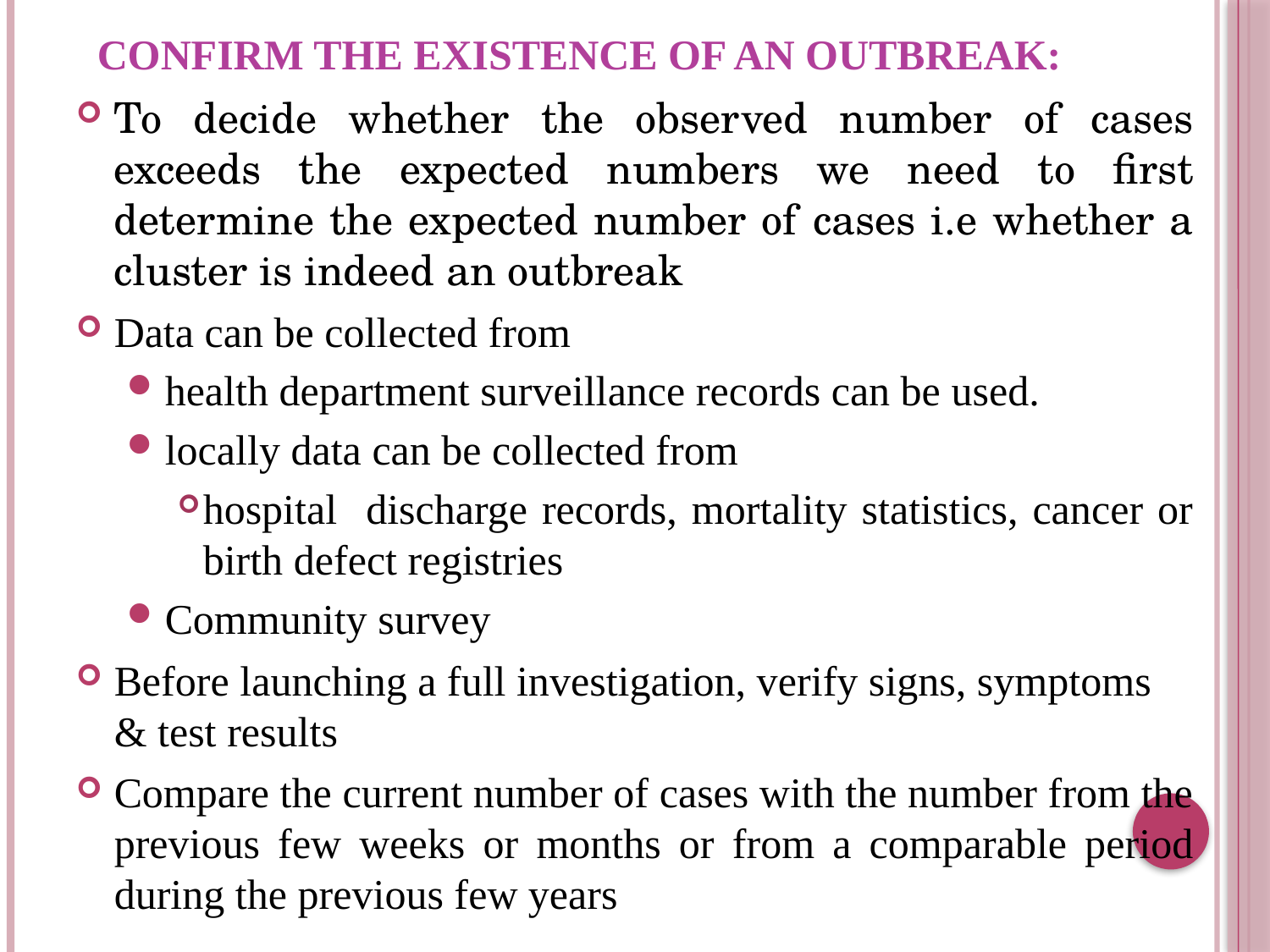

# Confirm the existence of an outbreak:
To decide whether the observed number of cases exceeds the expected numbers we need to first determine the expected number of cases i.e whether a cluster is indeed an outbreak
Data can be collected from
health department surveillance records can be used.
locally data can be collected from
hospital  discharge records, mortality statistics, cancer or birth defect registries
Community survey
Before launching a full investigation, verify signs, symptoms & test results
Compare the current number of cases with the number from the previous few weeks or months or from a comparable period during the previous few years